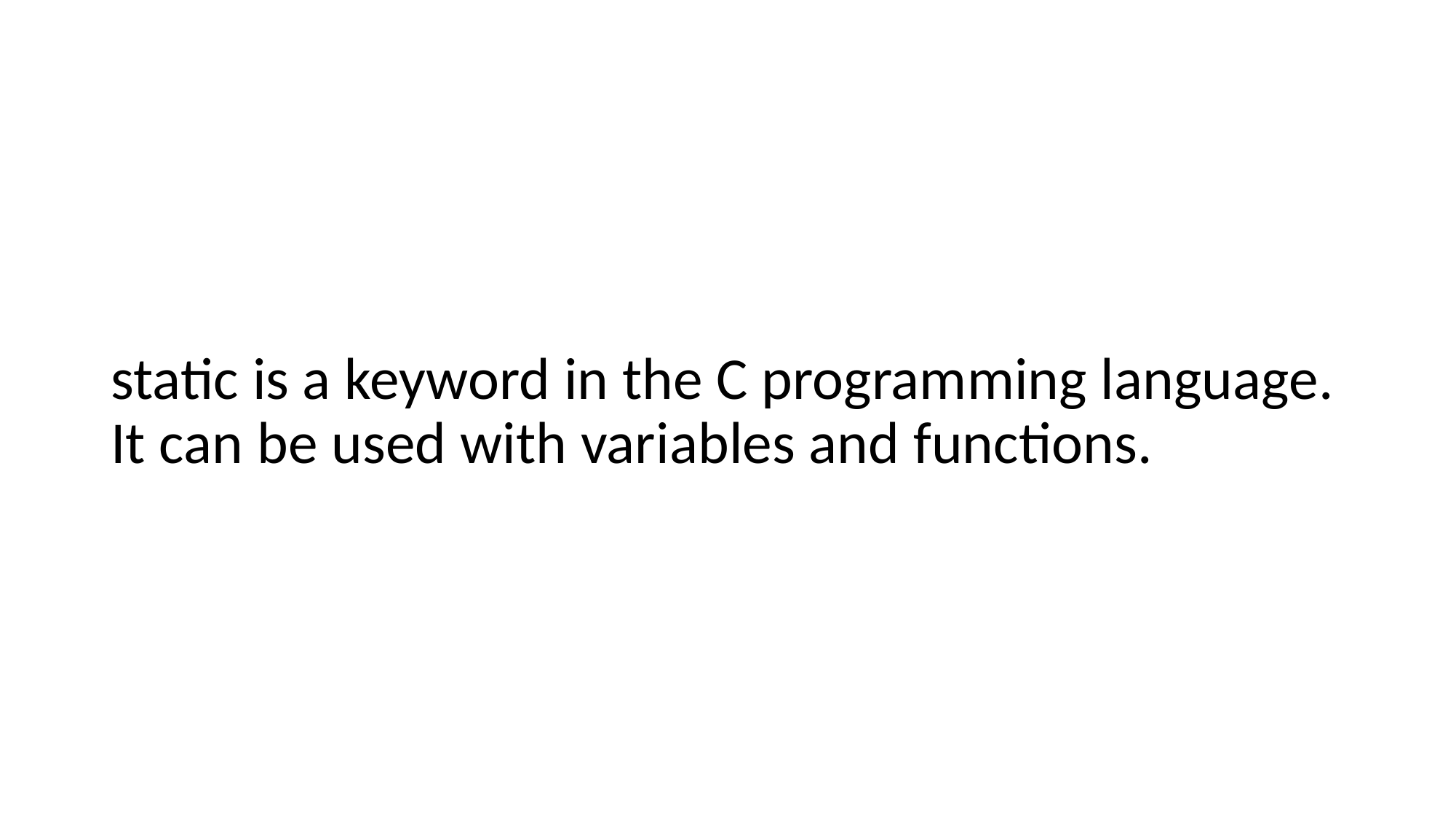

# static is a keyword in the C programming language. It can be used with variables and functions.